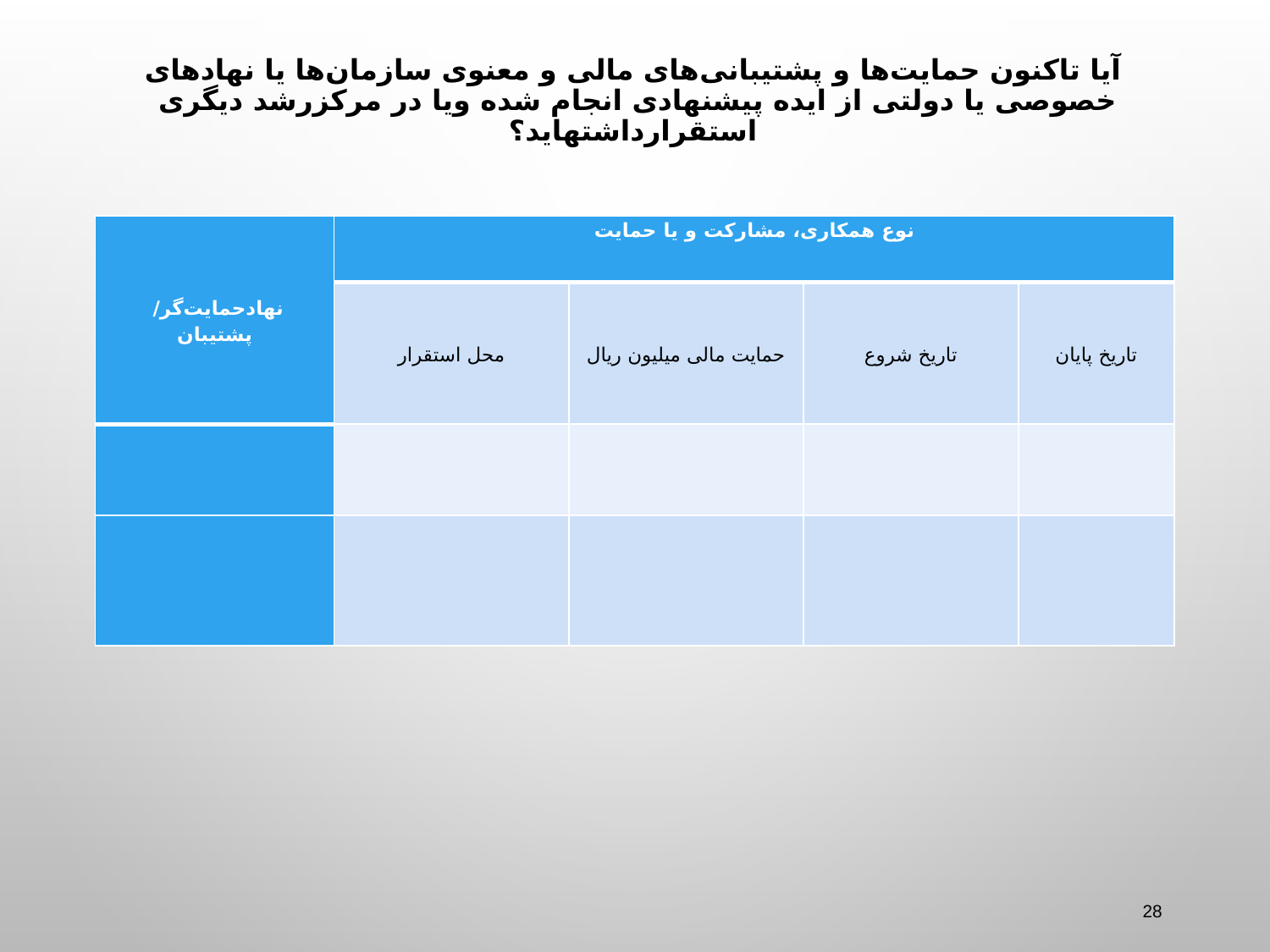

# آیا تاکنون حمایت‌ها و پشتیبانی‌های مالی و معنوی سازمان‌ها یا نهادهای خصوصی یا دولتی از ایده پیشنهادی انجام شده ویا در مرکزرشد دیگری  استقرارداشته﻿اید؟
| نهاد‌حمایت‌گر/ پشتیبان | نوع همکاری، مشارکت و یا حمایت |  |  |  |
| --- | --- | --- | --- | --- |
|  | محل استقرار | حمایت مالی میلیون ریال | تاریخ شروع | تاریخ پایان |
|  |  |  |  |  |
|  |  |  |  |  |
28